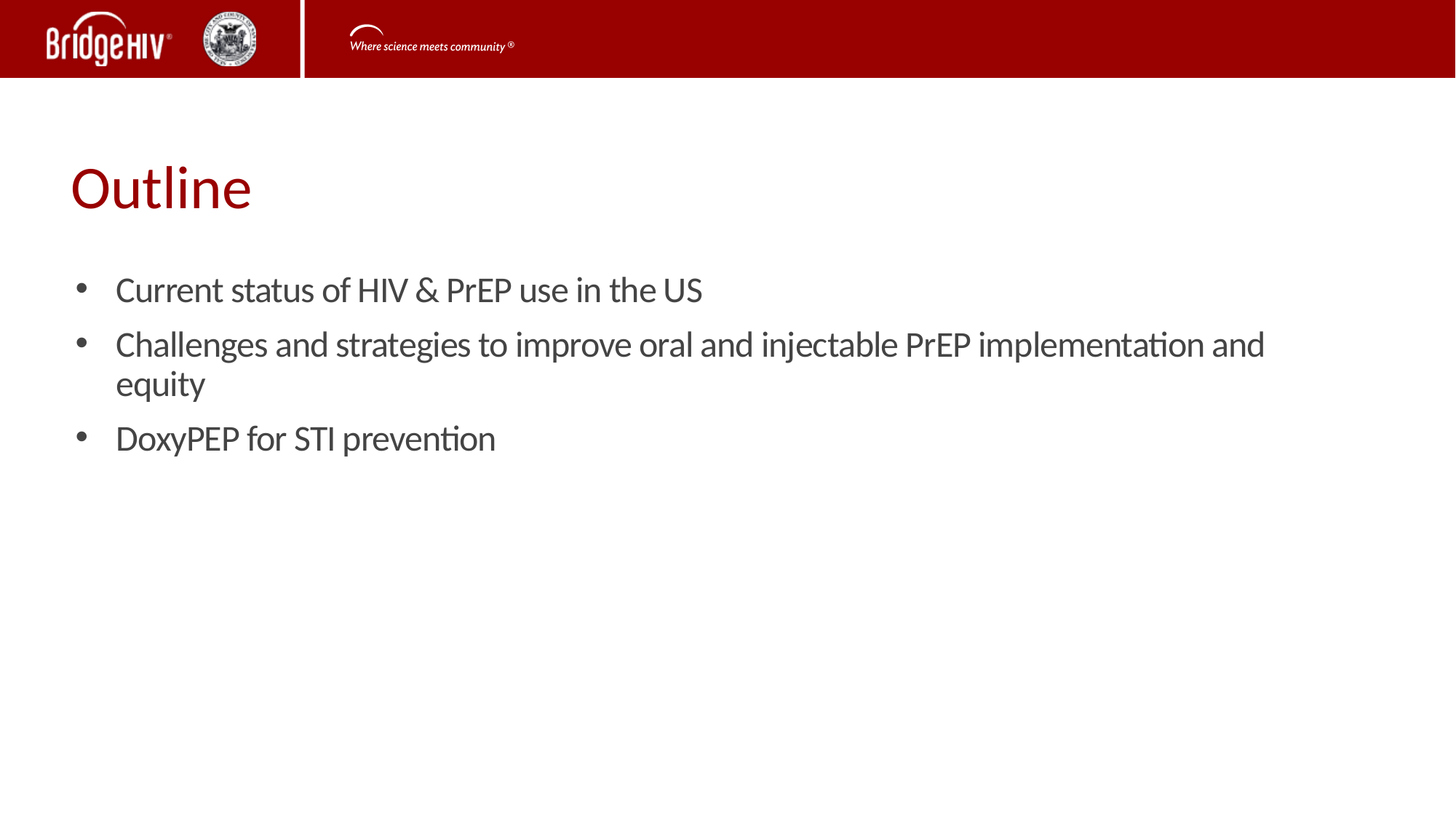

# Outline
Current status of HIV & PrEP use in the US
Challenges and strategies to improve oral and injectable PrEP implementation and equity
DoxyPEP for STI prevention